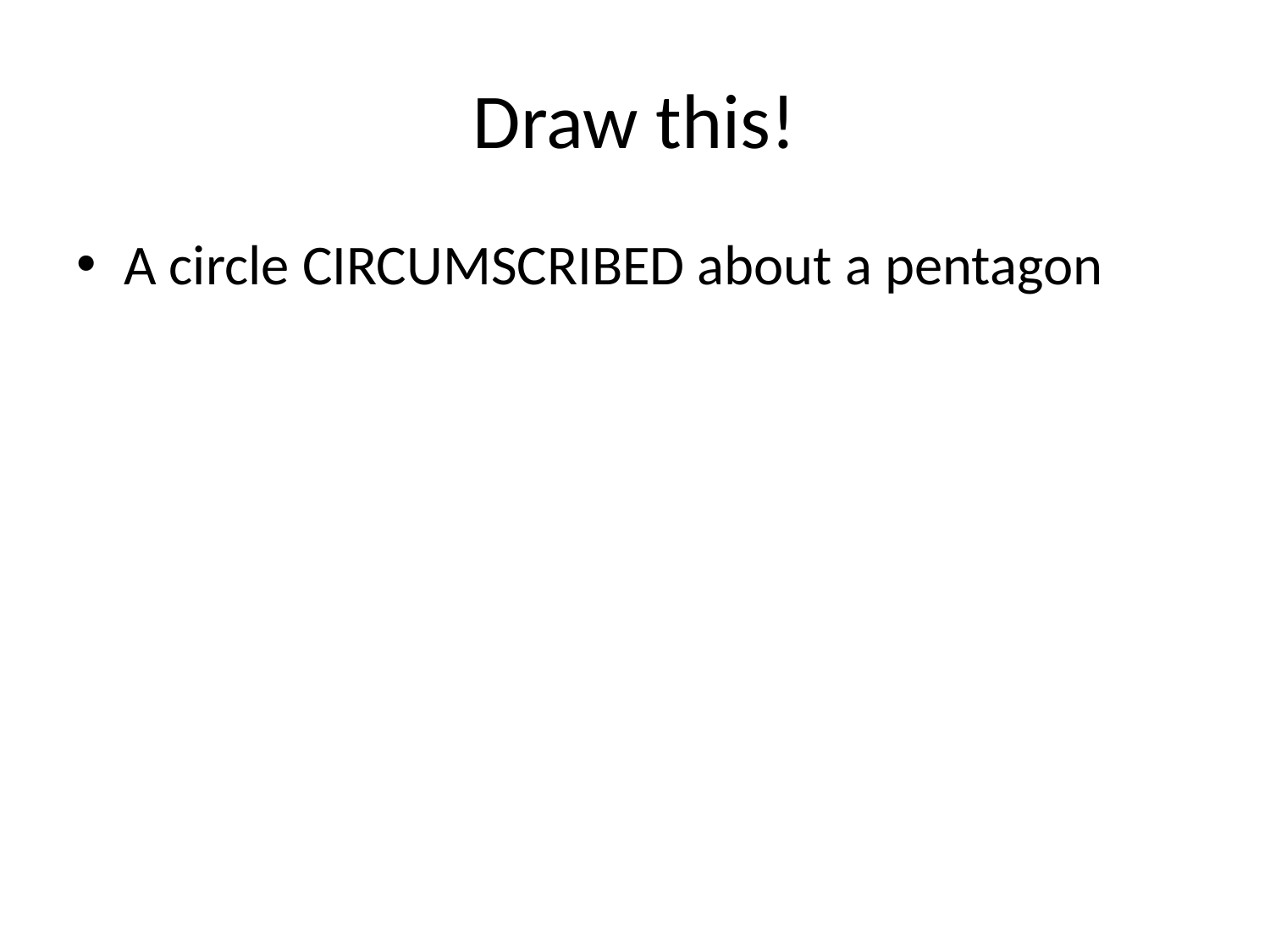

# Draw this!
A circle CIRCUMSCRIBED about a pentagon